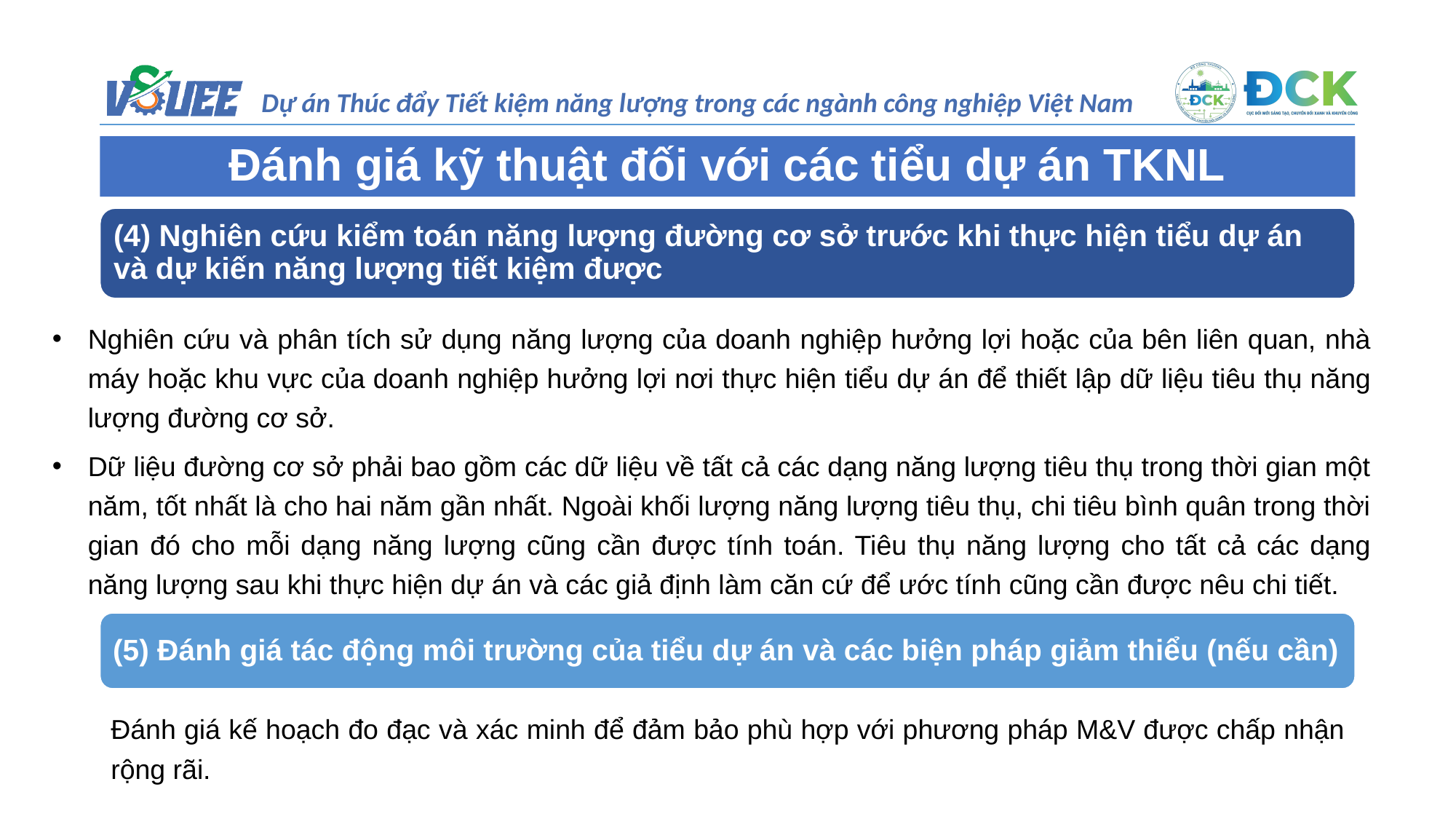

Đánh giá kỹ thuật đối với các tiểu dự án TKNL

(4) Nghiên cứu kiểm toán năng lượng đường cơ sở trước khi thực hiện tiểu dự án và dự kiến năng lượng tiết kiệm được
Nghiên cứu và phân tích sử dụng năng lượng của doanh nghiệp hưởng lợi hoặc của bên liên quan, nhà máy hoặc khu vực của doanh nghiệp hưởng lợi nơi thực hiện tiểu dự án để thiết lập dữ liệu tiêu thụ năng lượng đường cơ sở.
Dữ liệu đường cơ sở phải bao gồm các dữ liệu về tất cả các dạng năng lượng tiêu thụ trong thời gian một năm, tốt nhất là cho hai năm gần nhất. Ngoài khối lượng năng lượng tiêu thụ, chi tiêu bình quân trong thời gian đó cho mỗi dạng năng lượng cũng cần được tính toán. Tiêu thụ năng lượng cho tất cả các dạng năng lượng sau khi thực hiện dự án và các giả định làm căn cứ để ước tính cũng cần được nêu chi tiết.

(5) Đánh giá tác động môi trường của tiểu dự án và các biện pháp giảm thiểu (nếu cần)
Đánh giá kế hoạch đo đạc và xác minh để đảm bảo phù hợp với phương pháp M&V được chấp nhận rộng rãi.